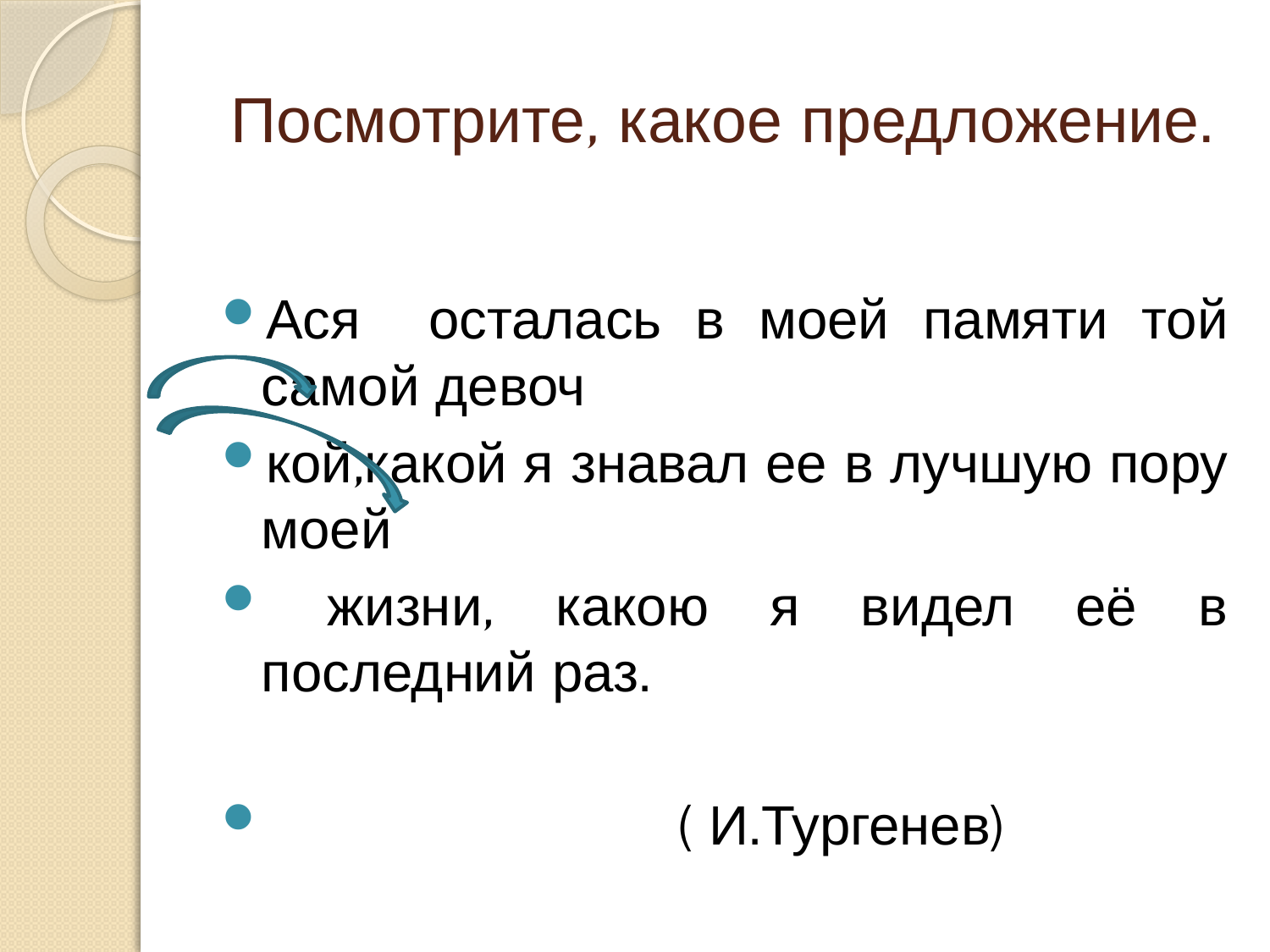

# Посмотрите, какое предложение.

Ася  осталась в моей памяти той самой девоч
кой,какой я знавал ее в лучшую пору моей
 жизни, какою я видел её в последний раз.

                         ( И.Тургенев)